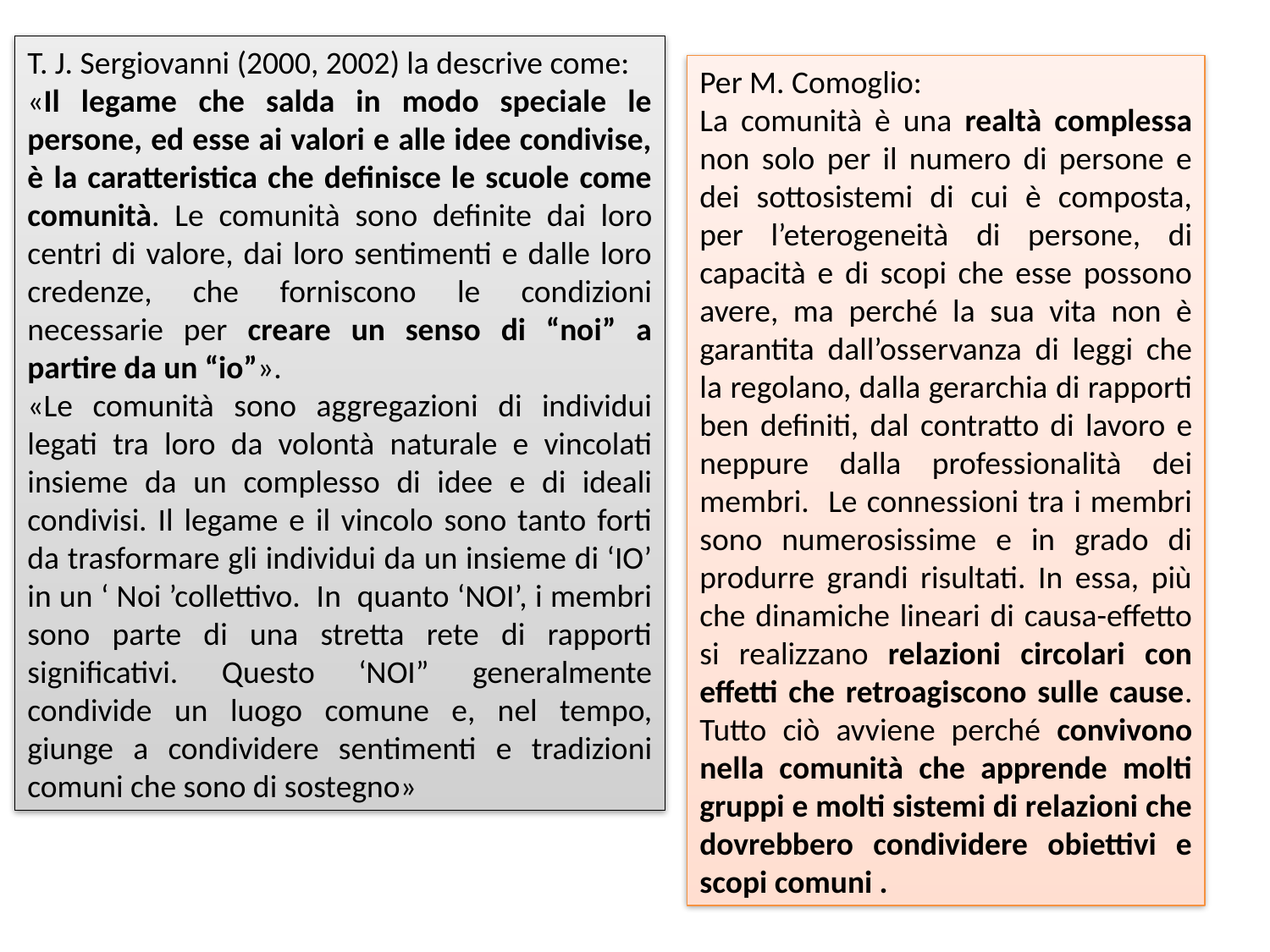

T. J. Sergiovanni (2000, 2002) la descrive come:
«Il legame che salda in modo speciale le persone, ed esse ai valori e alle idee condivise, è la caratteristica che definisce le scuole come comunità. Le comunità sono definite dai loro centri di valore, dai loro sentimenti e dalle loro credenze, che forniscono le condizioni necessarie per creare un senso di “noi” a partire da un “io”».
«Le comunità sono aggregazioni di individui legati tra loro da volontà naturale e vincolati insieme da un complesso di idee e di ideali condivisi. Il legame e il vincolo sono tanto forti da trasformare gli individui da un insieme di ‘IO’ in un ‘ Noi ’collettivo.  In  quanto ‘NOI’, i membri sono parte di una stretta rete di rapporti significativi. Questo ‘NOI” generalmente condivide un luogo comune e, nel tempo, giunge a condividere sentimenti e tradizioni comuni che sono di sostegno»
Per M. Comoglio:
La comunità è una realtà complessa non solo per il numero di persone e dei sottosistemi di cui è composta, per l’eterogeneità di persone, di capacità e di scopi che esse possono avere, ma perché la sua vita non è garantita dall’osservanza di leggi che la regolano, dalla gerarchia di rapporti ben definiti, dal contratto di lavoro e neppure dalla professionalità dei membri.  Le connessioni tra i membri sono numerosissime e in grado di produrre grandi risultati. In essa, più che dinamiche lineari di causa-effetto si realizzano relazioni circolari con effetti che retroagiscono sulle cause. Tutto ciò avviene perché convivono nella comunità che apprende molti gruppi e molti sistemi di relazioni che dovrebbero condividere obiettivi e scopi comuni .